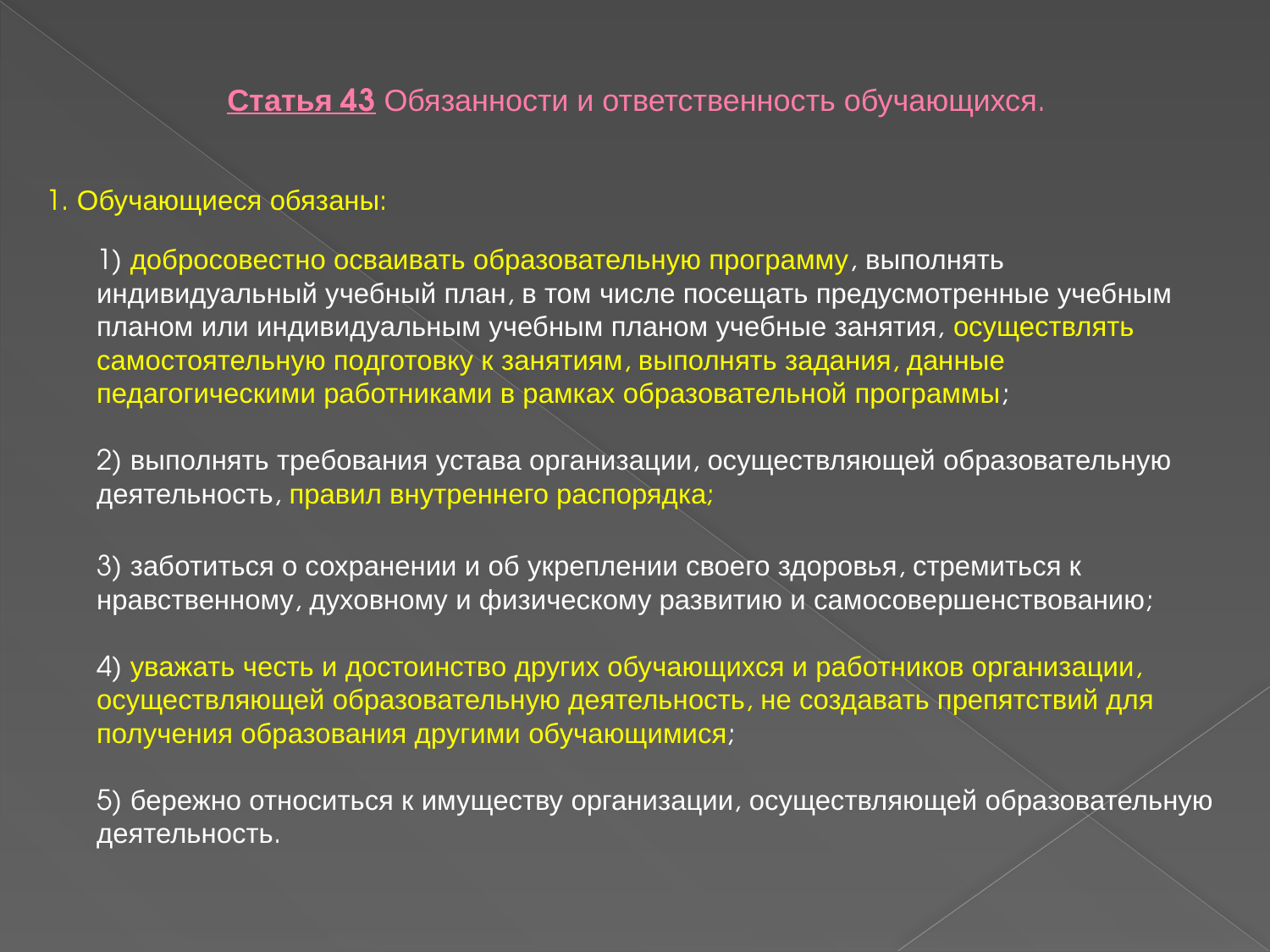

# Статья 43 Обязанности и ответственность обучающихся.
1. Обучающиеся обязаны:
1) добросовестно осваивать образовательную программу, выполнять индивидуальный учебный план, в том числе посещать предусмотренные учебным планом или индивидуальным учебным планом учебные занятия, осуществлять самостоятельную подготовку к занятиям, выполнять задания, данные педагогическими работниками в рамках образовательной программы;
2) выполнять требования устава организации, осуществляющей образовательную деятельность, правил внутреннего распорядка;
3) заботиться о сохранении и об укреплении своего здоровья, стремиться к нравственному, духовному и физическому развитию и самосовершенствованию;
4) уважать честь и достоинство других обучающихся и работников организации, осуществляющей образовательную деятельность, не создавать препятствий для получения образования другими обучающимися;
5) бережно относиться к имуществу организации, осуществляющей образовательную деятельность.